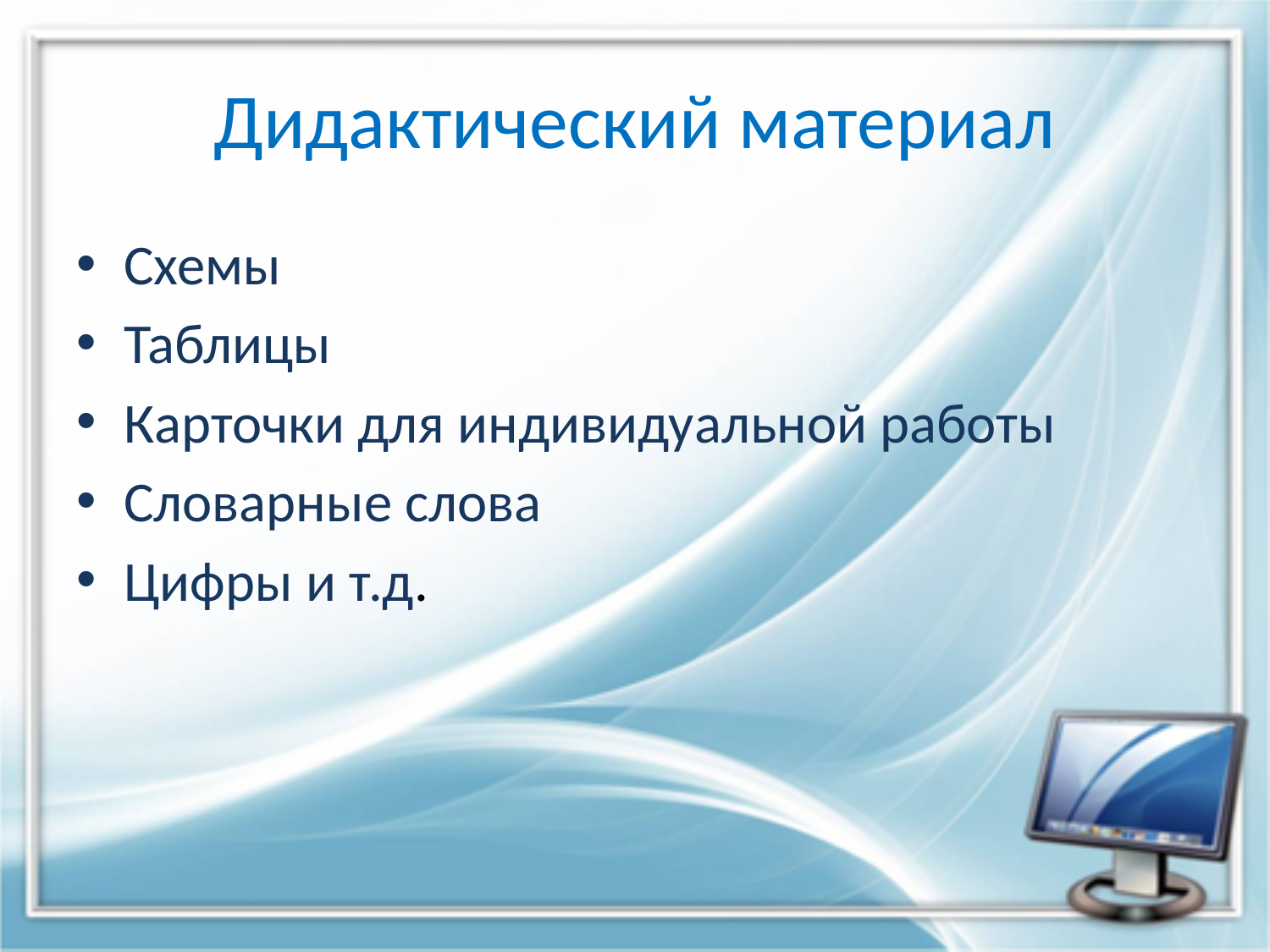

# Дидактический материал
Схемы
Таблицы
Карточки для индивидуальной работы
Словарные слова
Цифры и т.д.